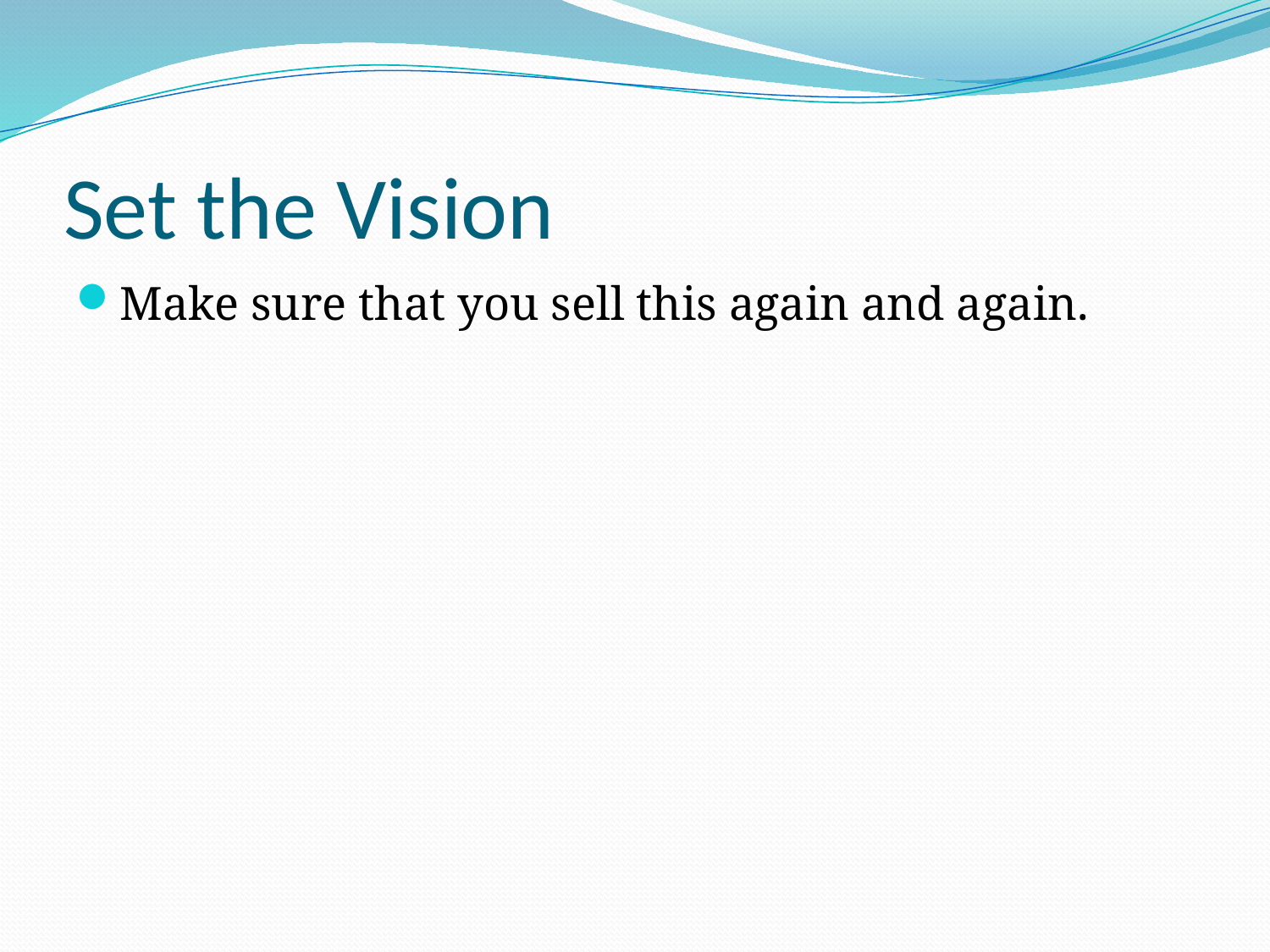

# Set the Vision
Make sure that you sell this again and again.